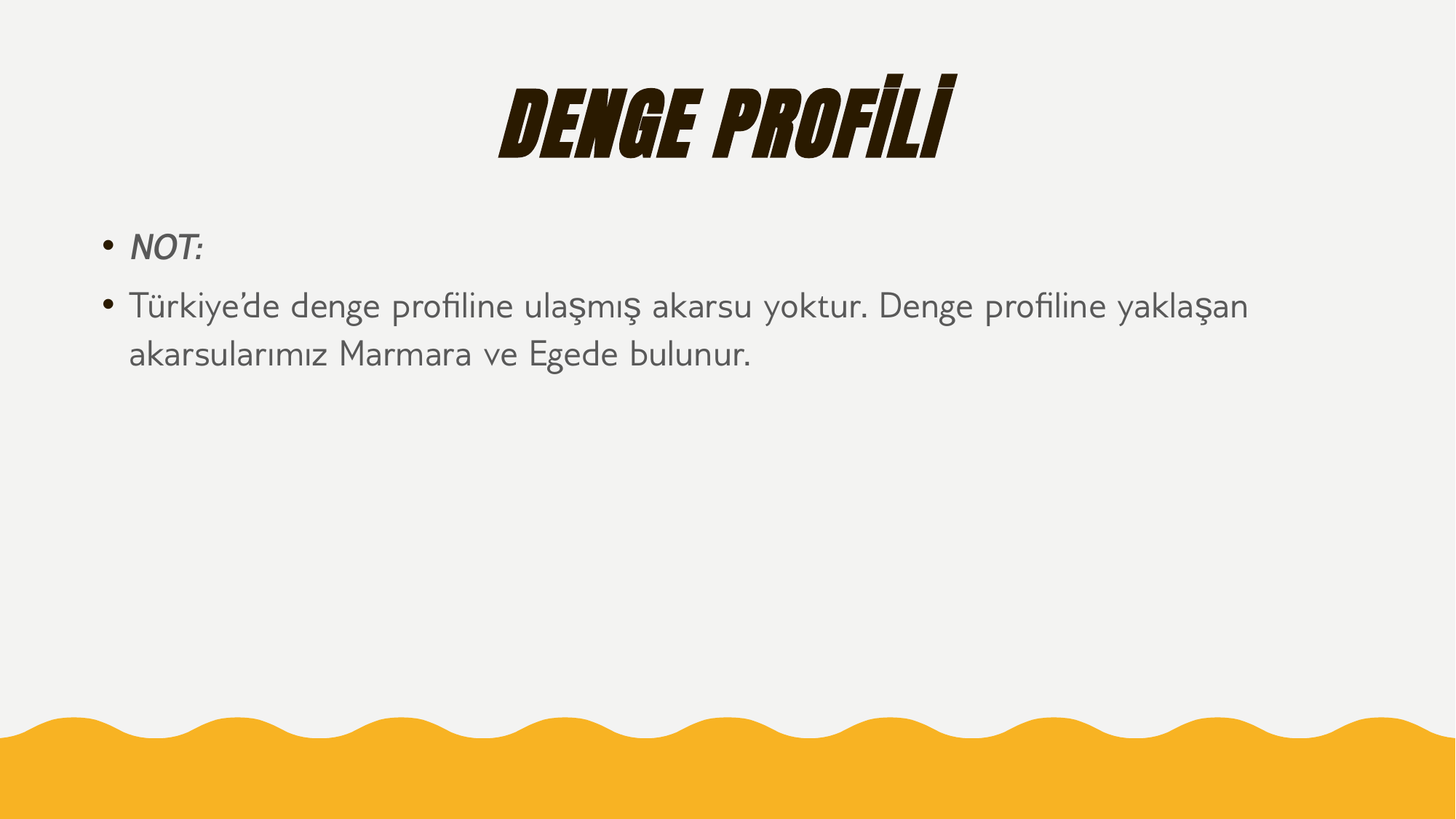

# DENGE PROFİLİ
NOT:
Türkiye’de denge profiline ulaşmış akarsu yoktur. Denge profiline yaklaşan akarsularımız Marmara ve Egede bulunur.